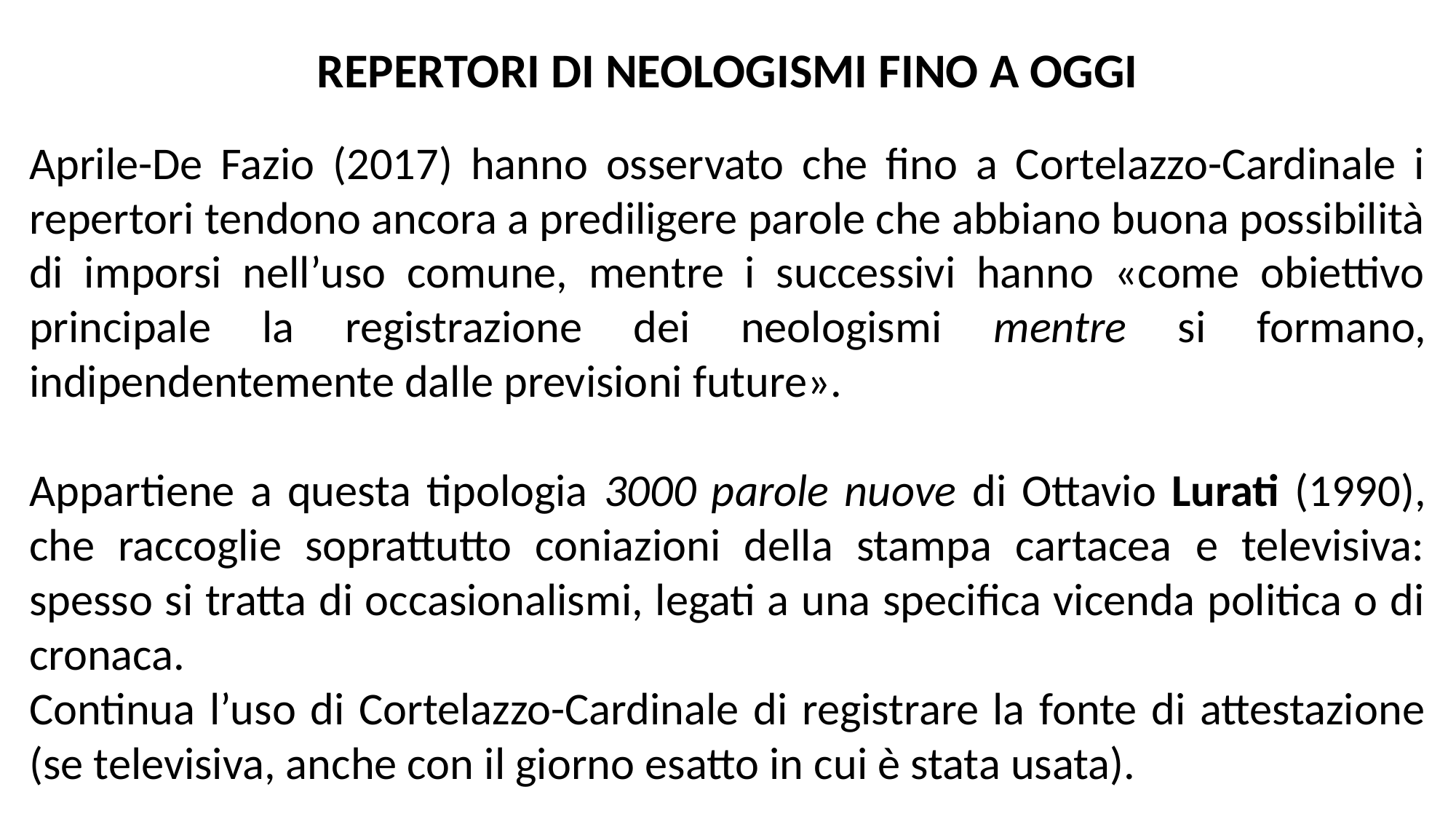

REPERTORI DI NEOLOGISMI FINO A OGGI
Aprile-De Fazio (2017) hanno osservato che fino a Cortelazzo-Cardinale i repertori tendono ancora a prediligere parole che abbiano buona possibilità di imporsi nell’uso comune, mentre i successivi hanno «come obiettivo principale la registrazione dei neologismi mentre si formano, indipendentemente dalle previsioni future».

Appartiene a questa tipologia 3000 parole nuove di Ottavio Lurati (1990), che raccoglie soprattutto coniazioni della stampa cartacea e televisiva: spesso si tratta di occasionalismi, legati a una specifica vicenda politica o di cronaca.
Continua l’uso di Cortelazzo-Cardinale di registrare la fonte di attestazione (se televisiva, anche con il giorno esatto in cui è stata usata).